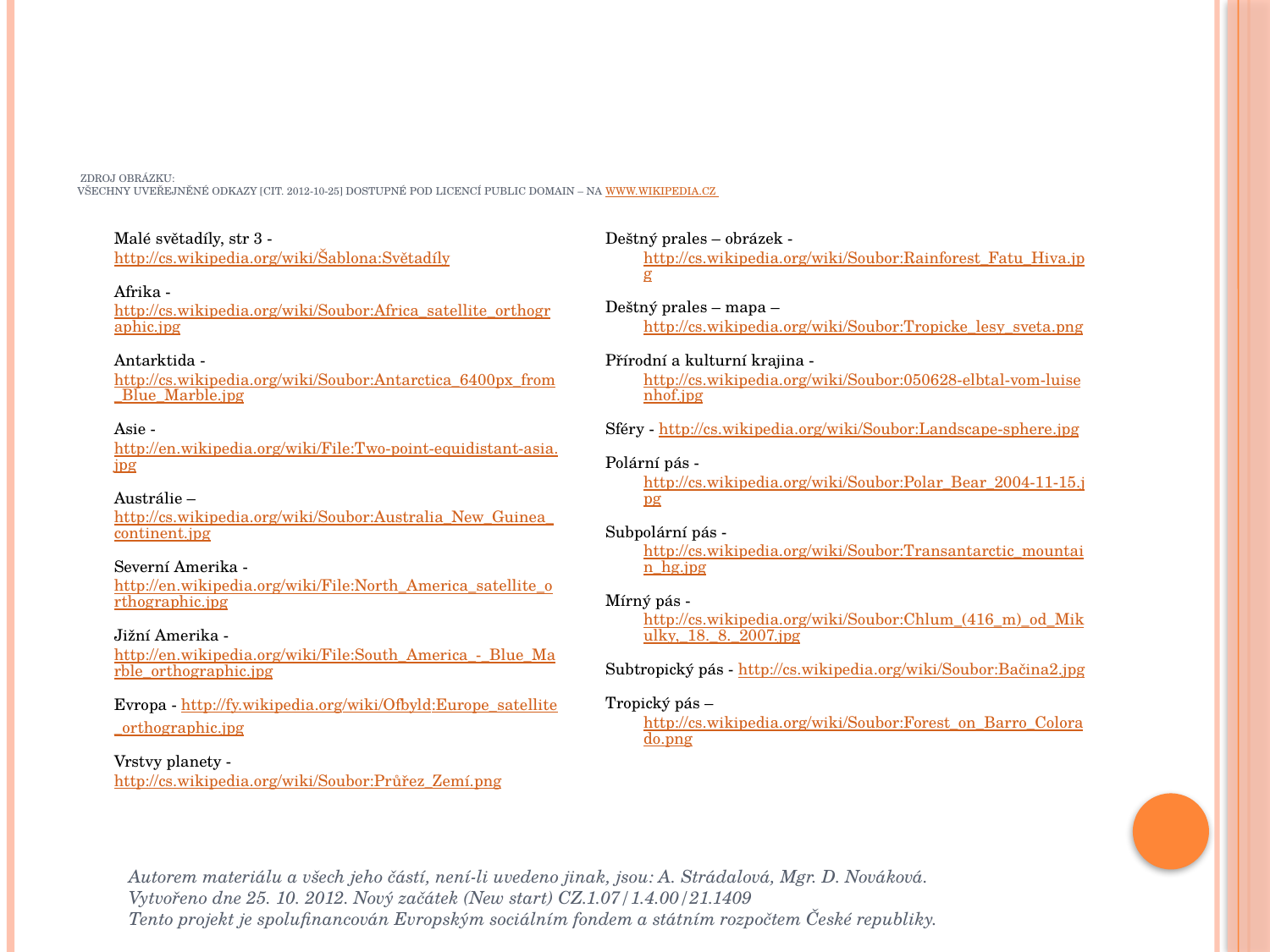

# Zdroj obrázku: Všechny uveřejněné odkazy [cit. 2012-10-25] dostupné pod licencí Public domain – na www.wikipedia.cz
	Malé světadíly, str 3 - http://cs.wikipedia.org/wiki/Šablona:Světadíly
	Afrika - http://cs.wikipedia.org/wiki/Soubor:Africa_satellite_orthographic.jpg
	Antarktida - http://cs.wikipedia.org/wiki/Soubor:Antarctica_6400px_from_Blue_Marble.jpg
	Asie -  http://en.wikipedia.org/wiki/File:Two-point-equidistant-asia.jpg
	Austrálie – http://cs.wikipedia.org/wiki/Soubor:Australia_New_Guinea_continent.jpg
	Severní Amerika - http://en.wikipedia.org/wiki/File:North_America_satellite_orthographic.jpg
	Jižní Amerika - http://en.wikipedia.org/wiki/File:South_America_-_Blue_Marble_orthographic.jpg
	Evropa - http://fy.wikipedia.org/wiki/Ofbyld:Europe_satellite_orthographic.jpg
	Vrstvy planety - http://cs.wikipedia.org/wiki/Soubor:Průřez_Zemí.png

Deštný prales – obrázek - http://cs.wikipedia.org/wiki/Soubor:Rainforest_Fatu_Hiva.jpg
Deštný prales – mapa – http://cs.wikipedia.org/wiki/Soubor:Tropicke_lesy_sveta.png
Přírodní a kulturní krajina - http://cs.wikipedia.org/wiki/Soubor:050628-elbtal-vom-luisenhof.jpg
Sféry - http://cs.wikipedia.org/wiki/Soubor:Landscape-sphere.jpg
Polární pás - http://cs.wikipedia.org/wiki/Soubor:Polar_Bear_2004-11-15.jpg
Subpolární pás - http://cs.wikipedia.org/wiki/Soubor:Transantarctic_mountain_hg.jpg
Mírný pás - http://cs.wikipedia.org/wiki/Soubor:Chlum_(416_m)_od_Mikulky,_18._8._2007.jpg
Subtropický pás - http://cs.wikipedia.org/wiki/Soubor:Bačina2.jpg
Tropický pás – http://cs.wikipedia.org/wiki/Soubor:Forest_on_Barro_Colorado.png

Autorem materiálu a všech jeho částí, není-li uvedeno jinak, jsou: A. Strádalová, Mgr. D. Nováková.
Vytvořeno dne 25. 10. 2012. Nový začátek (New start) CZ.1.07/1.4.00/21.1409
Tento projekt je spolufinancován Evropským sociálním fondem a státním rozpočtem České republiky.